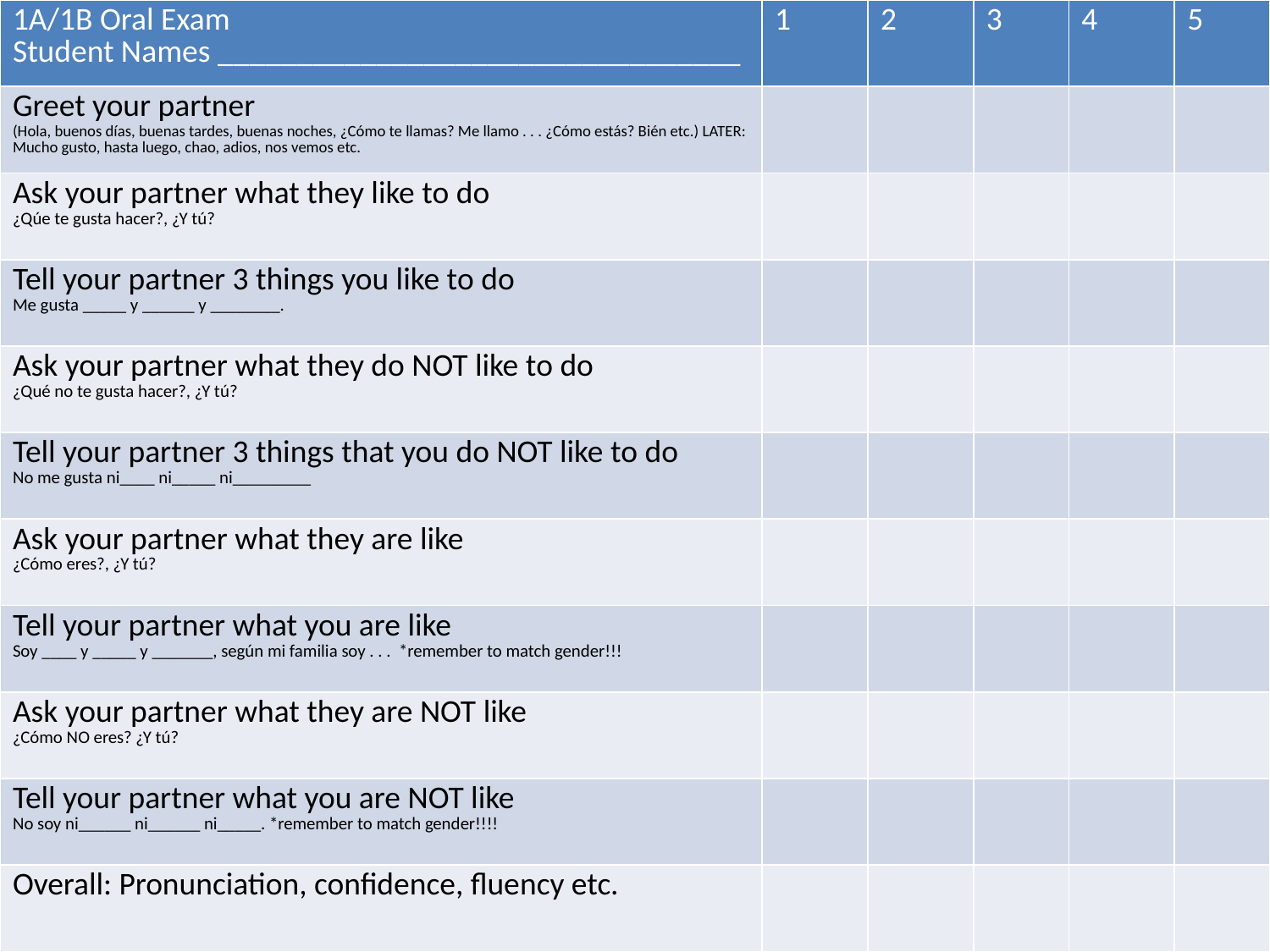

| 1A/1B Oral Exam Student Names \_\_\_\_\_\_\_\_\_\_\_\_\_\_\_\_\_\_\_\_\_\_\_\_\_\_\_\_\_\_\_\_\_ | 1 | 2 | 3 | 4 | 5 |
| --- | --- | --- | --- | --- | --- |
| Greet your partner (Hola, buenos días, buenas tardes, buenas noches, ¿Cómo te llamas? Me llamo . . . ¿Cómo estás? Bién etc.) LATER: Mucho gusto, hasta luego, chao, adios, nos vemos etc. |  |  |  |  |  |
| Ask your partner what they like to do ¿Qúe te gusta hacer?, ¿Y tú? |  |  |  |  |  |
| Tell your partner 3 things you like to do Me gusta \_\_\_\_\_ y \_\_\_\_\_\_ y \_\_\_\_\_\_\_\_. |  |  |  |  |  |
| Ask your partner what they do NOT like to do ¿Qué no te gusta hacer?, ¿Y tú? |  |  |  |  |  |
| Tell your partner 3 things that you do NOT like to do No me gusta ni\_\_\_\_ ni\_\_\_\_\_ ni\_\_\_\_\_\_\_\_\_ |  |  |  |  |  |
| Ask your partner what they are like ¿Cómo eres?, ¿Y tú? |  |  |  |  |  |
| Tell your partner what you are like Soy \_\_\_\_ y \_\_\_\_\_ y \_\_\_\_\_\_\_, según mi familia soy . . . \*remember to match gender!!! |  |  |  |  |  |
| Ask your partner what they are NOT like ¿Cómo NO eres? ¿Y tú? |  |  |  |  |  |
| Tell your partner what you are NOT like No soy ni\_\_\_\_\_\_ ni\_\_\_\_\_\_ ni\_\_\_\_\_. \*remember to match gender!!!! |  |  |  |  |  |
| Overall: Pronunciation, confidence, fluency etc. |  |  |  |  |  |
#